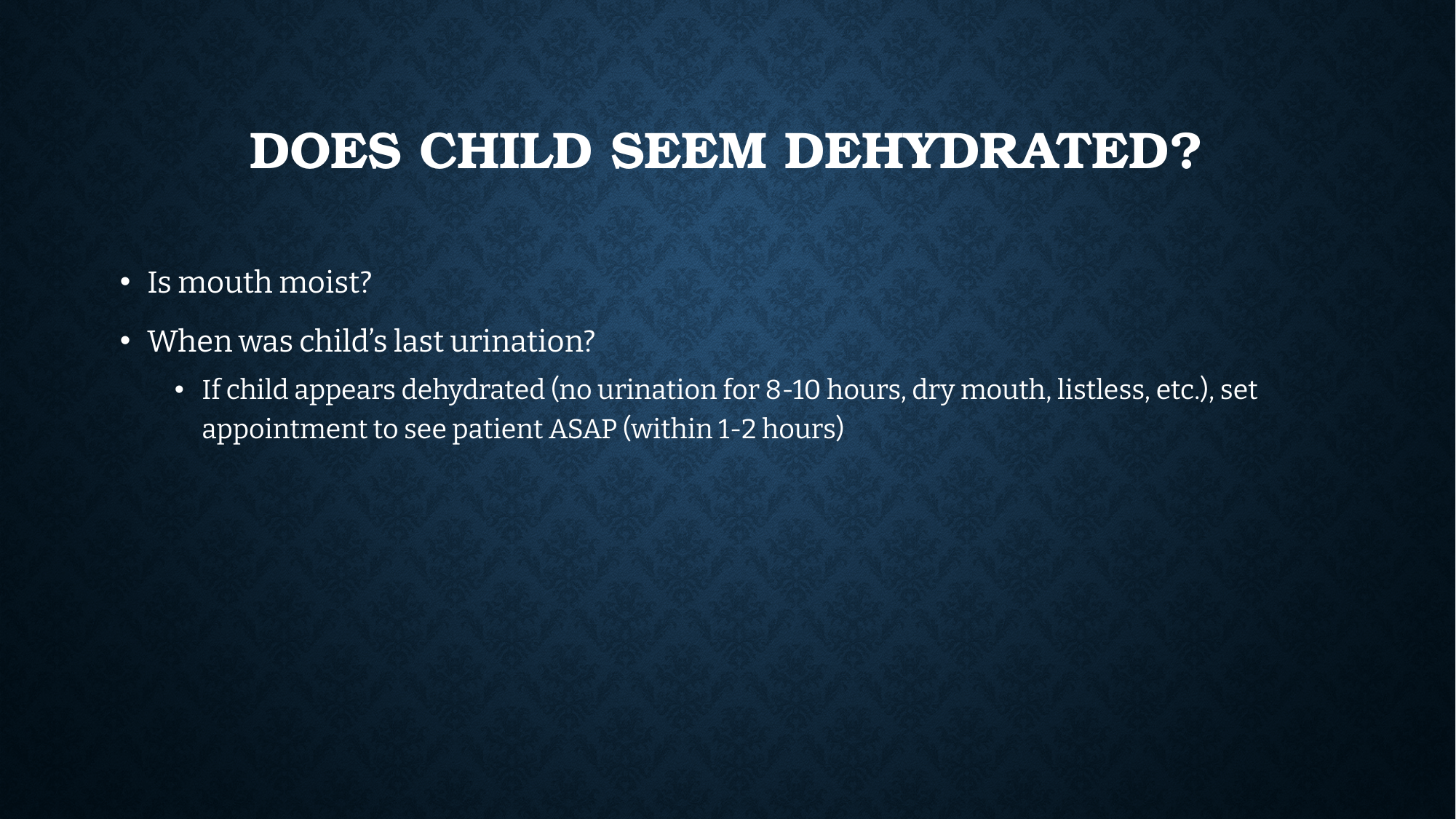

# Does child seem dehydrated?
Is mouth moist?
When was child’s last urination?
If child appears dehydrated (no urination for 8-10 hours, dry mouth, listless, etc.), set appointment to see patient ASAP (within 1-2 hours)